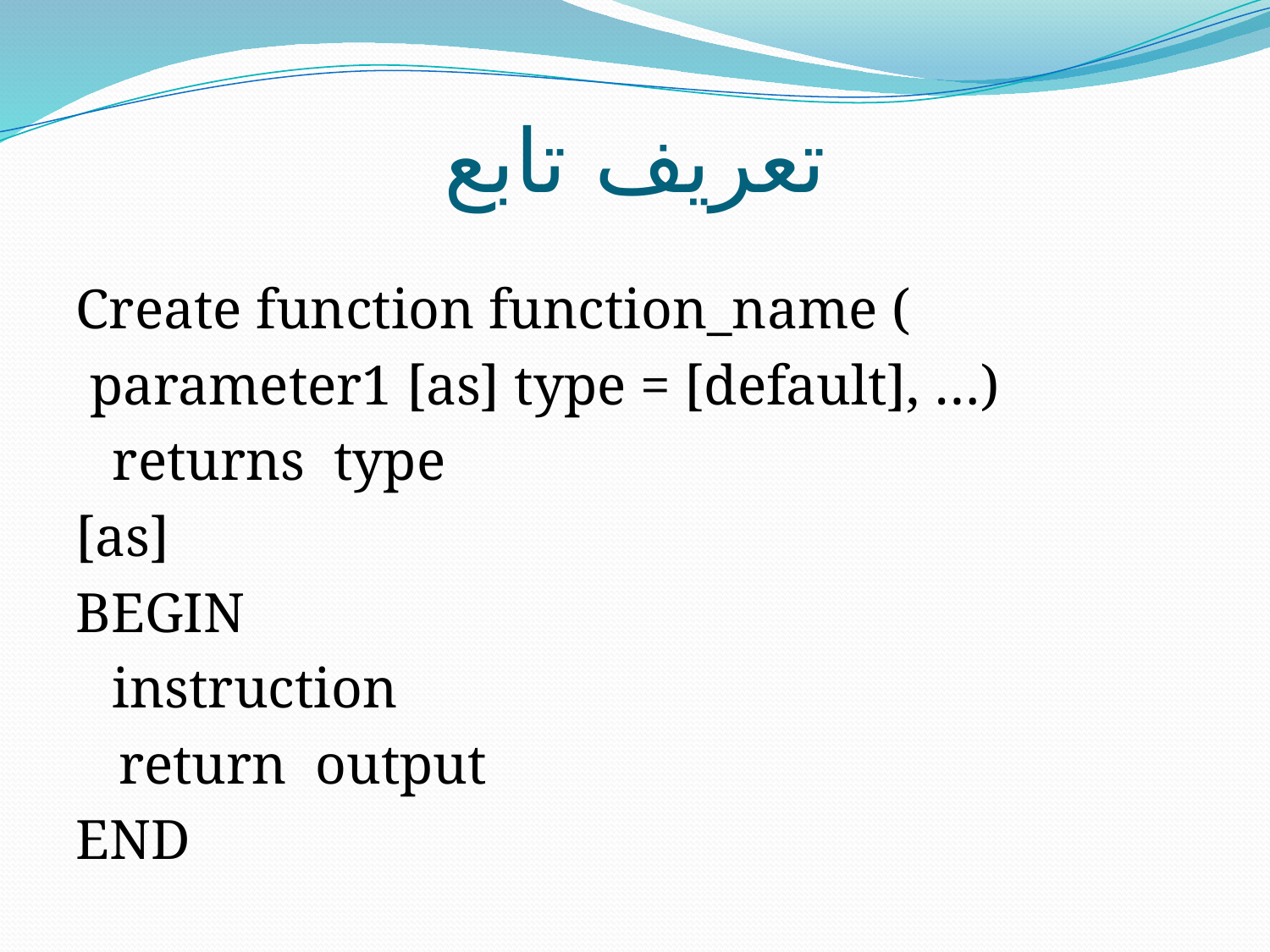

# تعريف تابع
Create function function_name (
 parameter1 [as] type = [default], …)
	returns  type
[as]
BEGIN
	instruction
   return  output
END